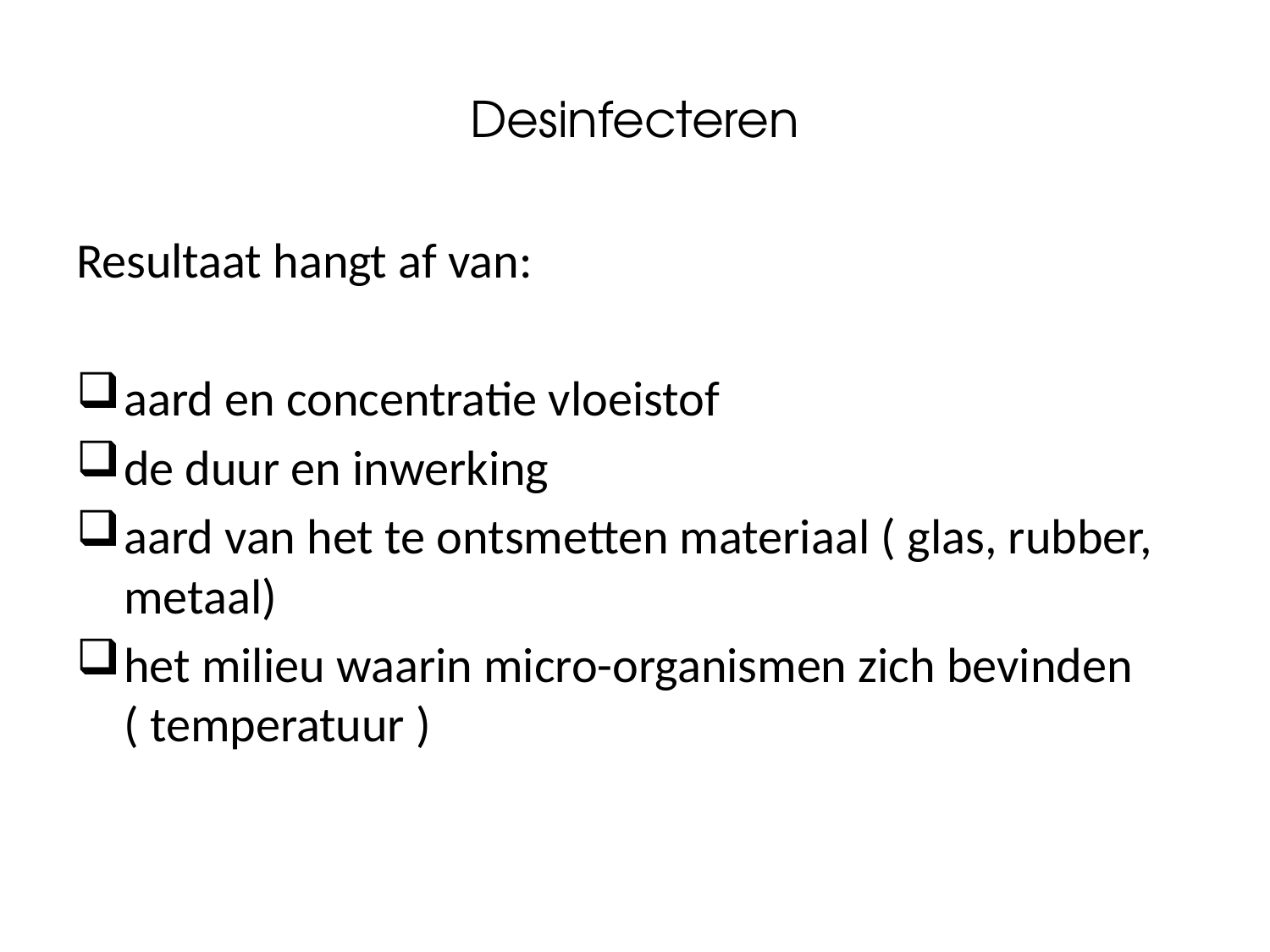

# Desinfecteren
Resultaat hangt af van:

aard en concentratie vloeistof
de duur en inwerking
aard van het te ontsmetten materiaal ( glas, rubber, metaal)
het milieu waarin micro-organismen zich bevinden     ( temperatuur )